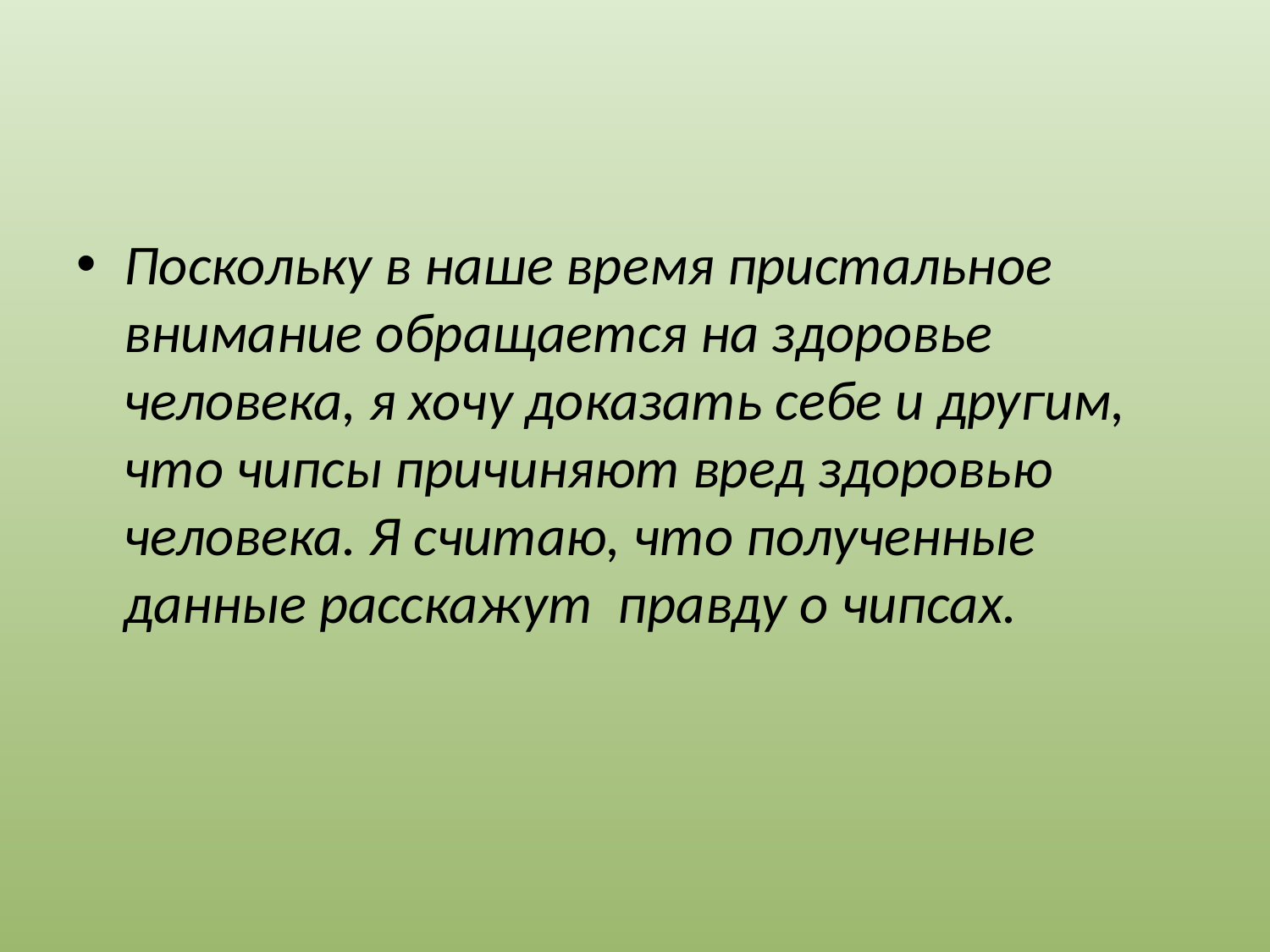

#
Поскольку в наше время пристальное внимание обращается на здоровье человека, я хочу доказать себе и другим, что чипсы причиняют вред здоровью человека. Я считаю, что полученные   данные расскажут  правду о чипсах.